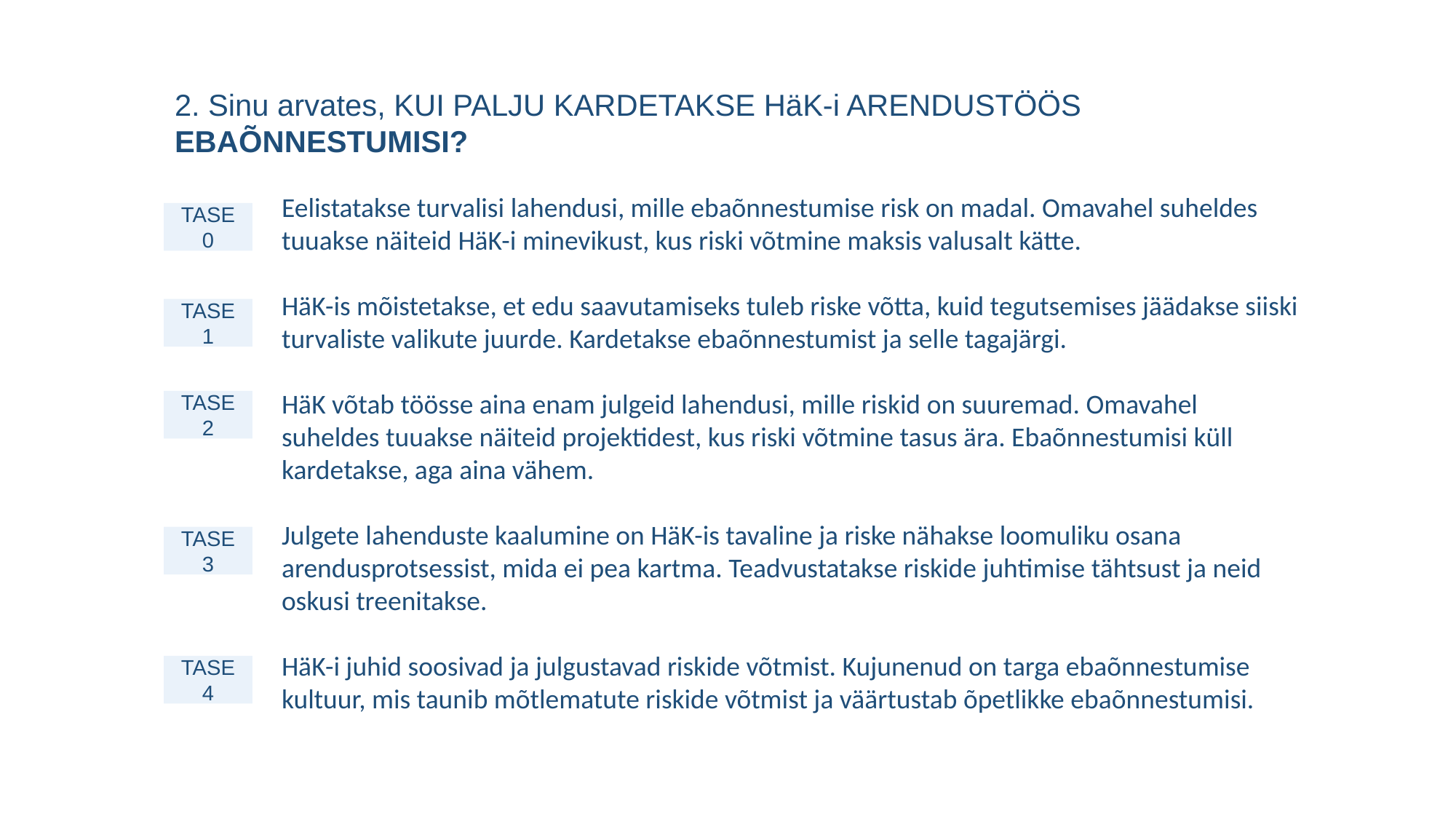

2. Sinu arvates, KUI PALJU KARDETAKSE HäK-i ARENDUSTÖÖS EBAÕNNESTUMISI?
Eelistatakse turvalisi lahendusi, mille ebaõnnestumise risk on madal. Omavahel suheldes tuuakse näiteid HäK-i minevikust, kus riski võtmine maksis valusalt kätte.

HäK-is mõistetakse, et edu saavutamiseks tuleb riske võtta, kuid tegutsemises jäädakse siiski turvaliste valikute juurde. Kardetakse ebaõnnestumist ja selle tagajärgi.

HäK võtab töösse aina enam julgeid lahendusi, mille riskid on suuremad. Omavahel suheldes tuuakse näiteid projektidest, kus riski võtmine tasus ära. Ebaõnnestumisi küll kardetakse, aga aina vähem.

Julgete lahenduste kaalumine on HäK-is tavaline ja riske nähakse loomuliku osana arendusprotsessist, mida ei pea kartma. Teadvustatakse riskide juhtimise tähtsust ja neid oskusi treenitakse.

HäK-i juhid soosivad ja julgustavad riskide võtmist. Kujunenud on targa ebaõnnestumise kultuur, mis taunib mõtlematute riskide võtmist ja väärtustab õpetlikke ebaõnnestumisi.
TASE 0
TASE 1
TASE 2
TASE 3
TASE 4